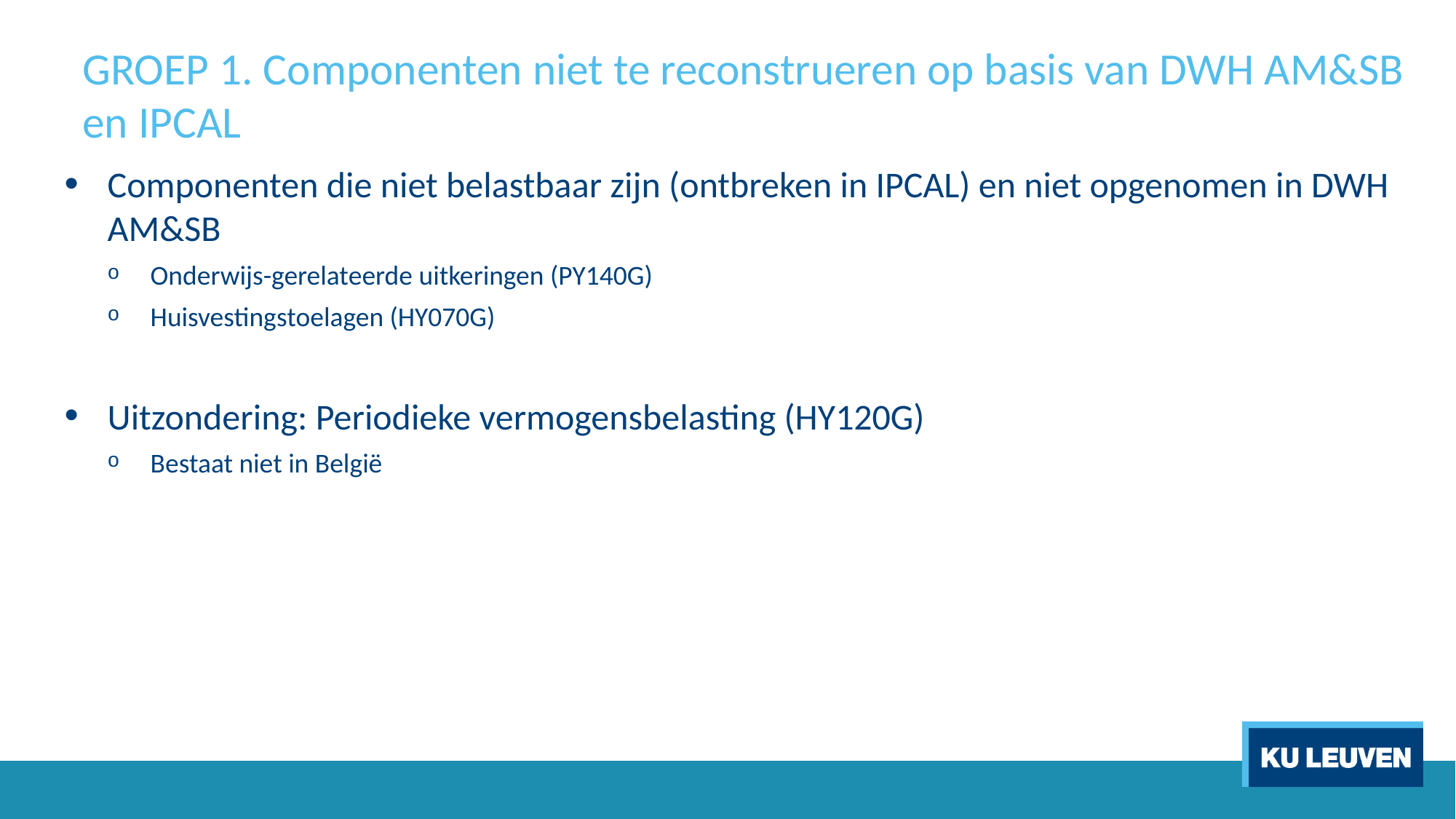

GROEP 1. Componenten niet te reconstrueren op basis van DWH AM&SB en IPCAL
Componenten die niet belastbaar zijn (ontbreken in IPCAL) en niet opgenomen in DWH AM&SB
Onderwijs-gerelateerde uitkeringen (PY140G)
Huisvestingstoelagen (HY070G)

Uitzondering: Periodieke vermogensbelasting (HY120G)
Bestaat niet in België